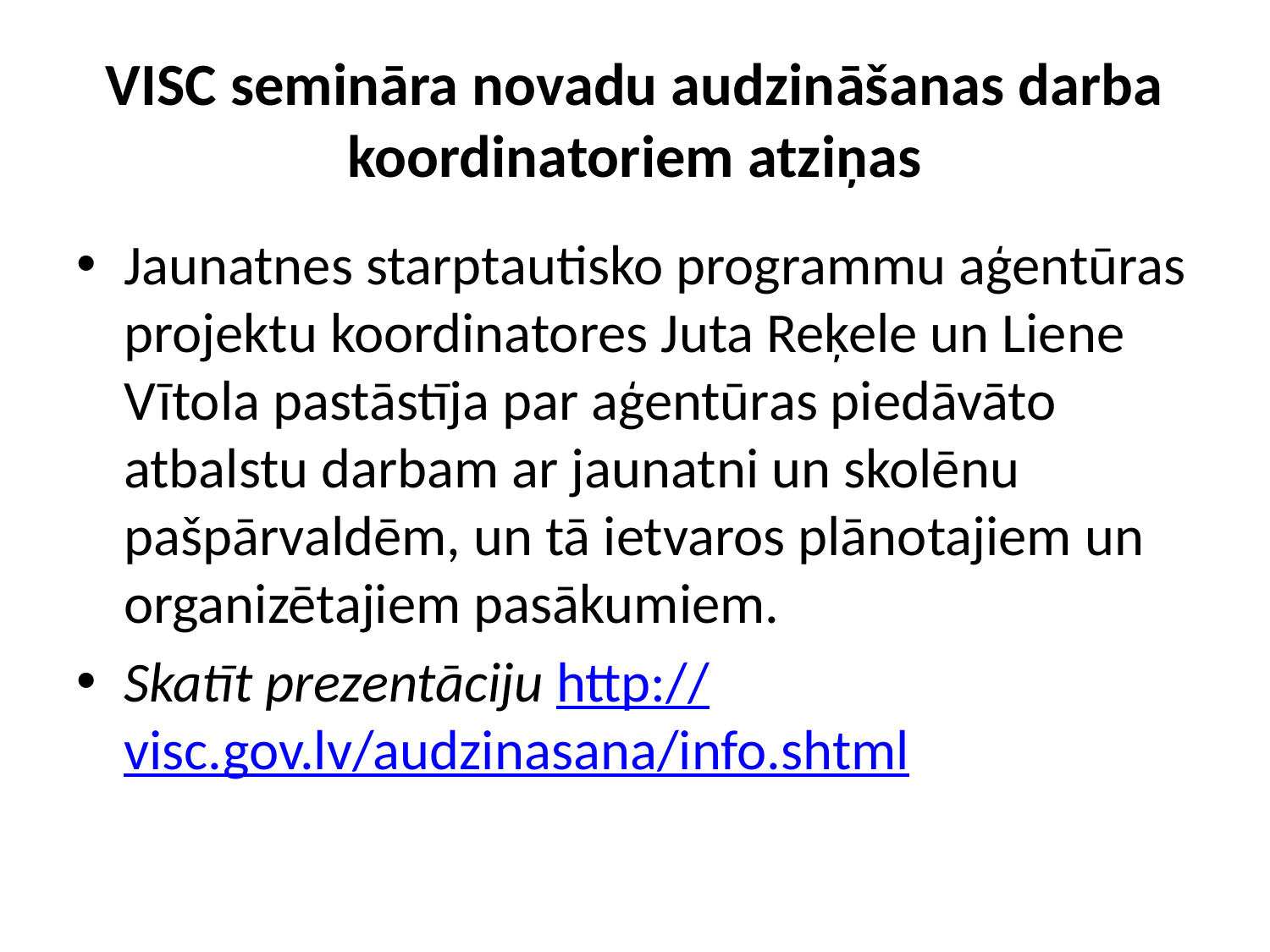

# VISC semināra novadu audzināšanas darba koordinatoriem atziņas
Jaunatnes starptautisko programmu aģentūras projektu koordinatores Juta Reķele un Liene Vītola pastāstīja par aģentūras piedāvāto atbalstu darbam ar jaunatni un skolēnu pašpārvaldēm, un tā ietvaros plānotajiem un organizētajiem pasākumiem.
Skatīt prezentāciju http://visc.gov.lv/audzinasana/info.shtml